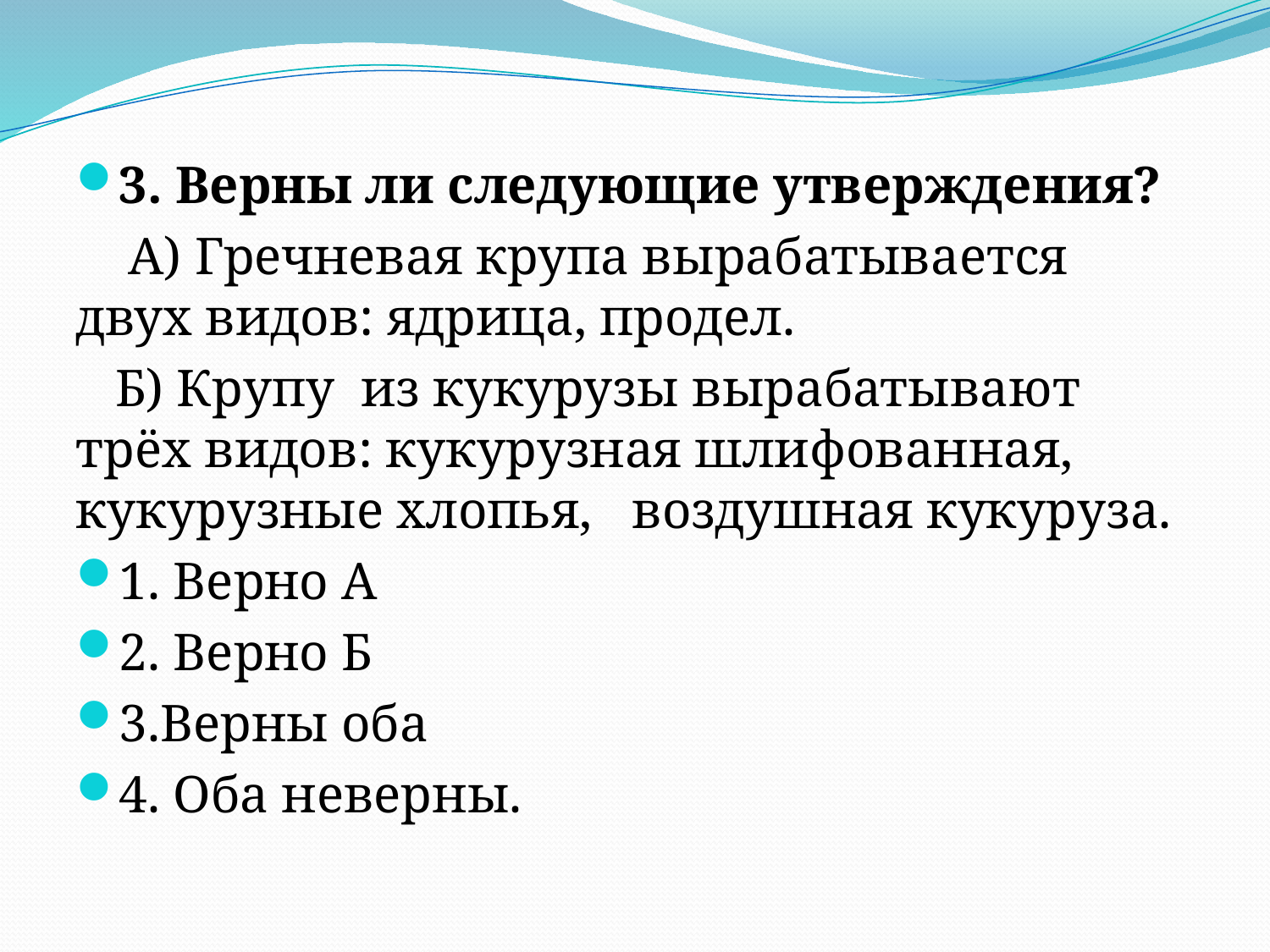

#
3. Верны ли следующие утверждения?
    А) Гречневая крупа вырабатывается двух видов: ядрица, продел.
   Б) Крупу  из кукурузы вырабатывают трёх видов: кукурузная шлифованная, кукурузные хлопья,   воздушная кукуруза.
1. Верно А
2. Верно Б
3.Верны оба
4. Оба неверны.